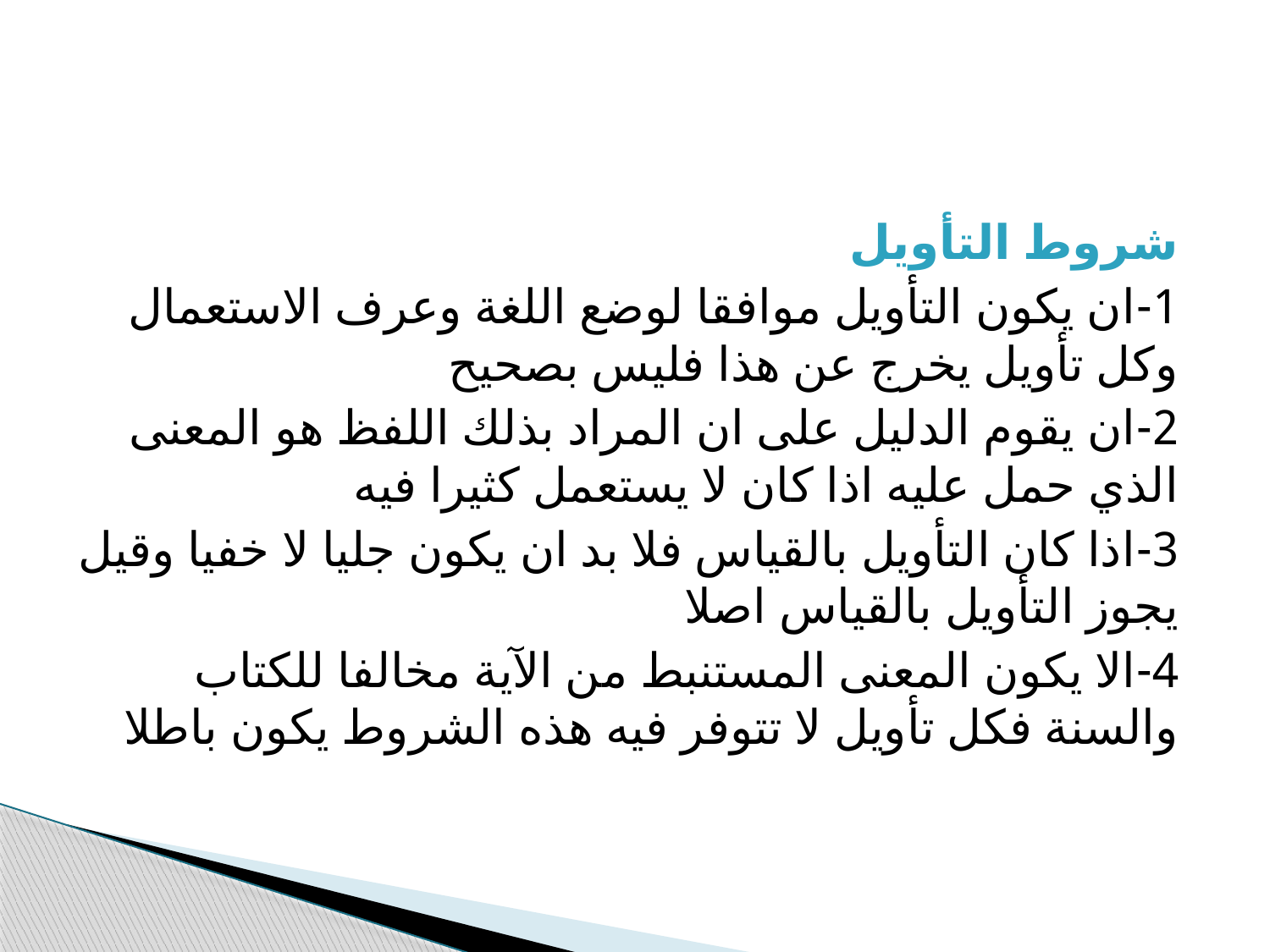

شروط التأويل
1-	ان يكون التأويل موافقا لوضع اللغة وعرف الاستعمال وكل تأويل يخرج عن هذا فليس بصحيح
2-	ان يقوم الدليل على ان المراد بذلك اللفظ هو المعنى الذي حمل عليه اذا كان لا يستعمل كثيرا فيه
3-	اذا كان التأويل بالقياس فلا بد ان يكون جليا لا خفيا وقيل يجوز التأويل بالقياس اصلا
4-	الا يكون المعنى المستنبط من الآية مخالفا للكتاب والسنة فكل تأويل لا تتوفر فيه هذه الشروط يكون باطلا